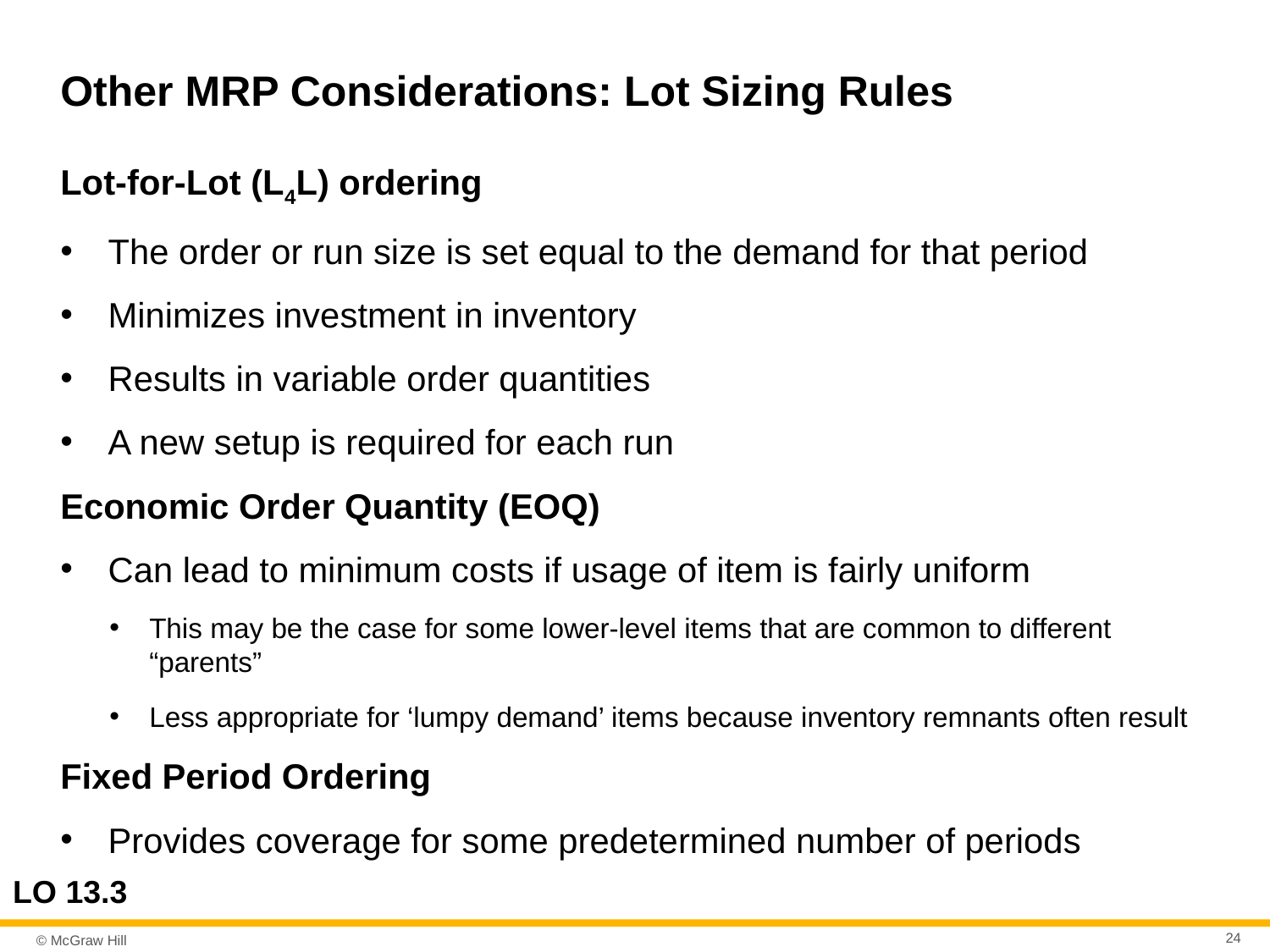

# Other MRP Considerations: Lot Sizing Rules
Lot-for-Lot (L4L) ordering
The order or run size is set equal to the demand for that period
Minimizes investment in inventory
Results in variable order quantities
A new setup is required for each run
Economic Order Quantity (EOQ)
Can lead to minimum costs if usage of item is fairly uniform
This may be the case for some lower-level items that are common to different “parents”
Less appropriate for ‘lumpy demand’ items because inventory remnants often result
Fixed Period Ordering
Provides coverage for some predetermined number of periods
LO 13.3